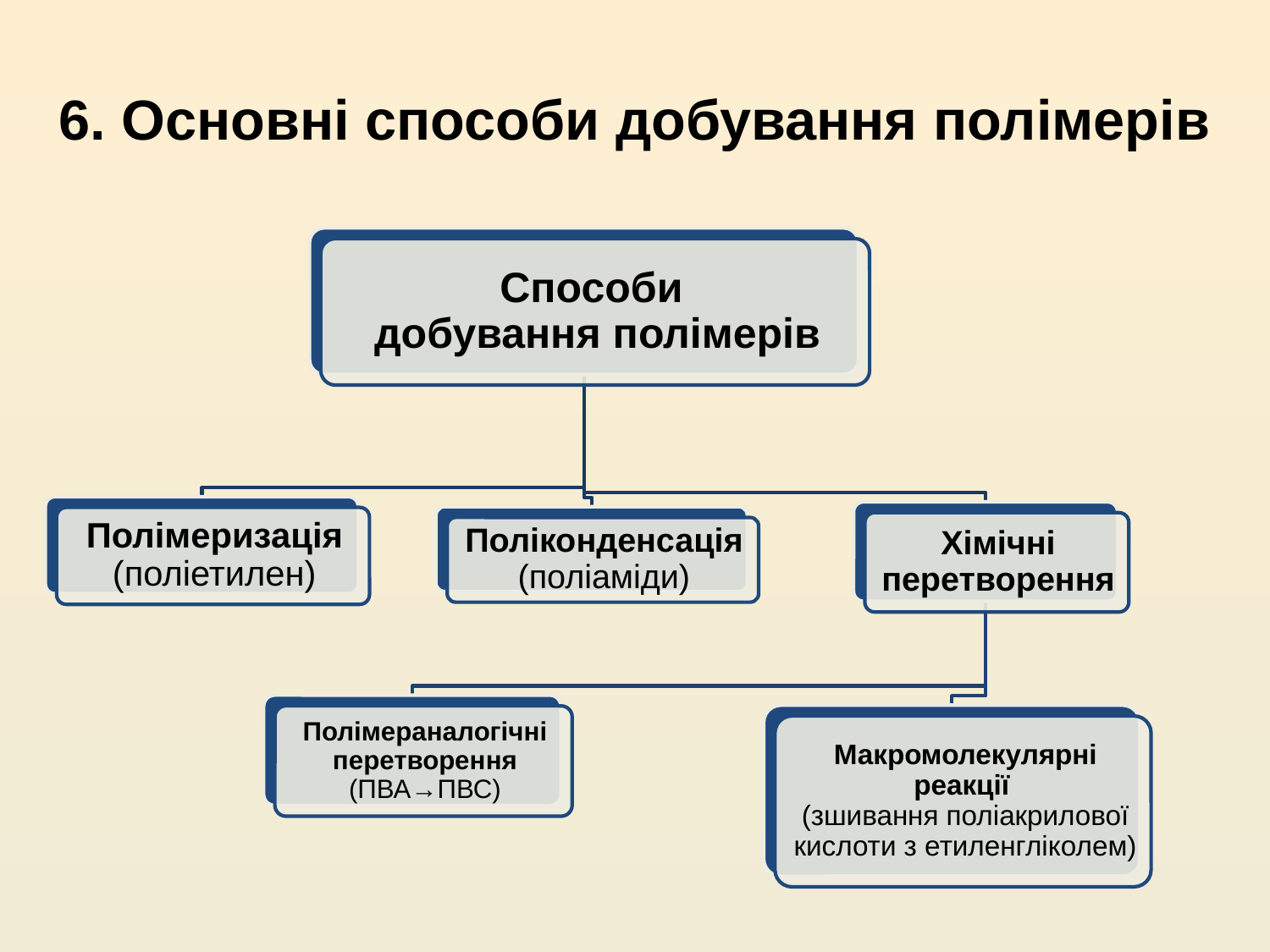

# 6. Основні способи добування полімерів
Способи
добування полімерів
Полімеризація (поліетилен)
Поліконденсація (поліаміди)
Хімічні перетворення
Полімераналогічні перетворення (ПВА→ПВС)
Макромолекулярні реакції
(зшивання поліакрилової кислоти з етиленгліколем)